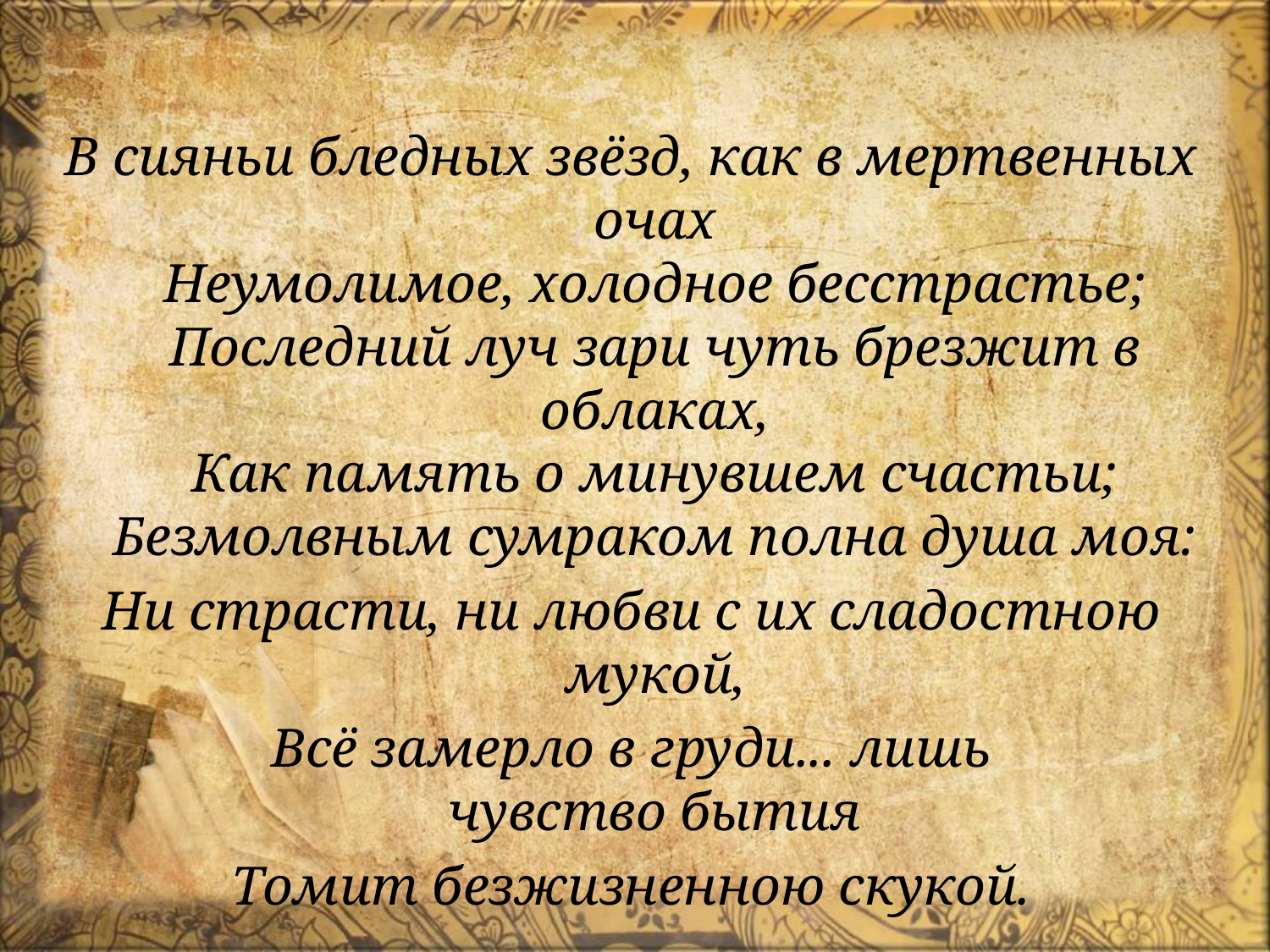

В сияньи бледных звёзд, как в мертвенных очах
Неумолимое, холодное бесстрастье;
Последний луч зари чуть брезжит в облаках,
Как память о минувшем счастьи;
Безмолвным сумраком полна душа моя:
Ни страсти, ни любви с их сладостною мукой,
Всё замерло в груди... лишь чувство бытия
Томит безжизненною скукой.

Д. Мережковский